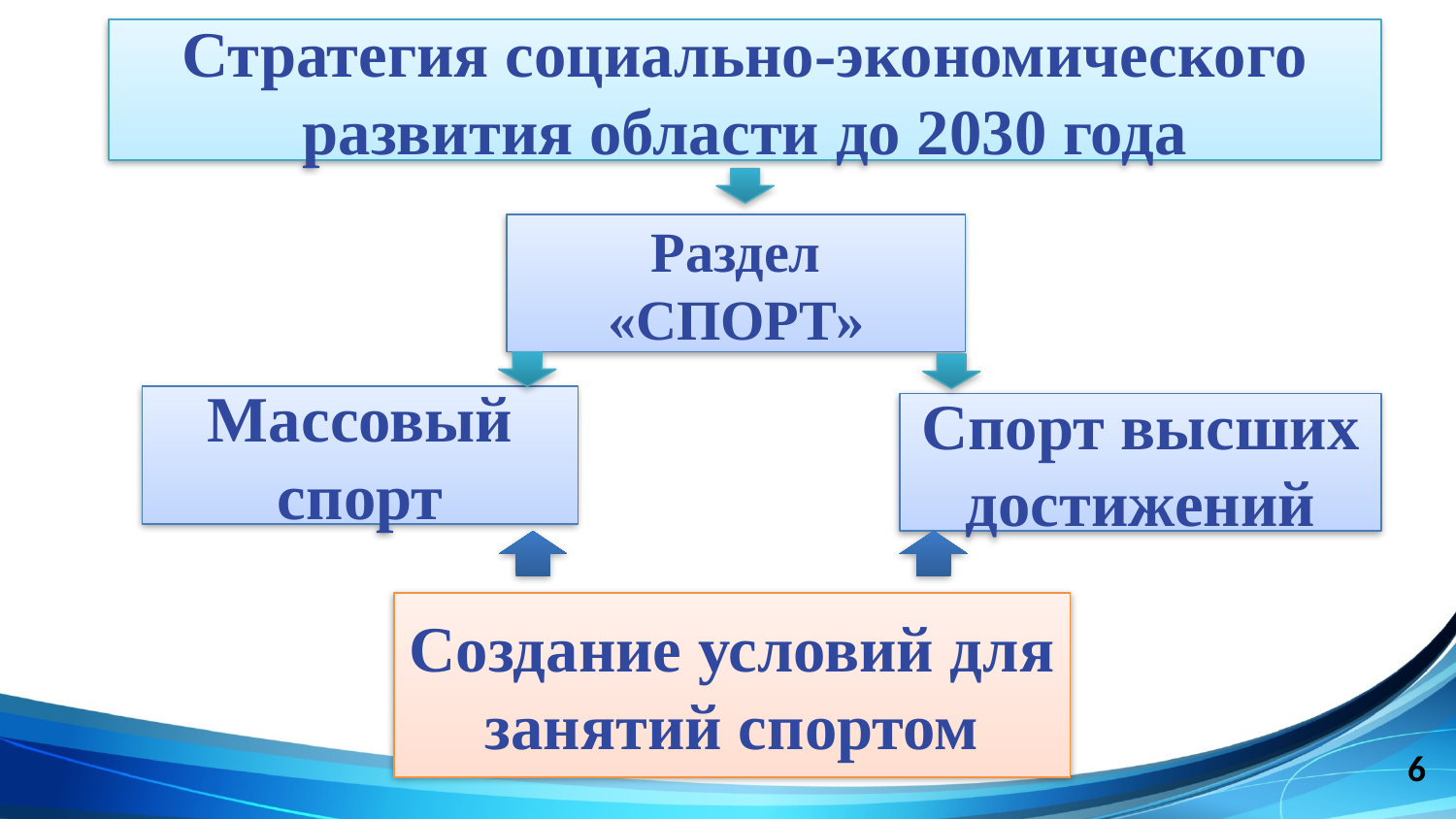

Стратегия социально-экономического развития области до 2030 года

Раздел «СПОРТ»

Массовый спорт
Спорт высших достижений

Создание условий для занятий спортом
6